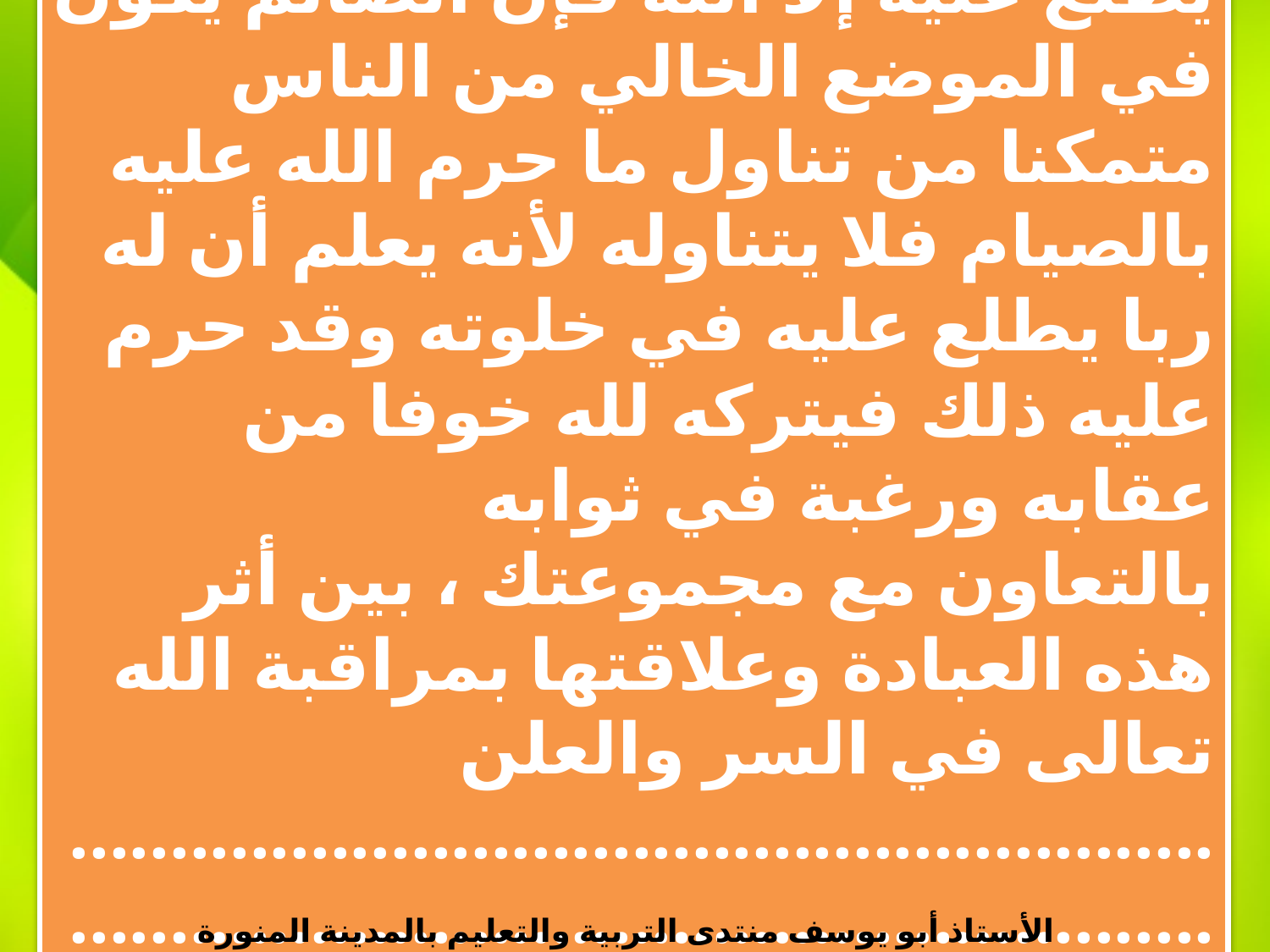

الصوم عبادة بين العبد وبين ربه لا يطلع عليه إلا الله فإن الصائم يكون في الموضع الخالي من الناس متمكنا من تناول ما حرم الله عليه بالصيام فلا يتناوله لأنه يعلم أن له ربا يطلع عليه في خلوته وقد حرم عليه ذلك فيتركه لله خوفا من عقابه ورغبة في ثوابه
بالتعاون مع مجموعتك ، بين أثر هذه العبادة وعلاقتها بمراقبة الله تعالى في السر والعلن
......................................................................................................................
الأستاذ أبو يوسف منتدى التربية والتعليم بالمدينة المنورة